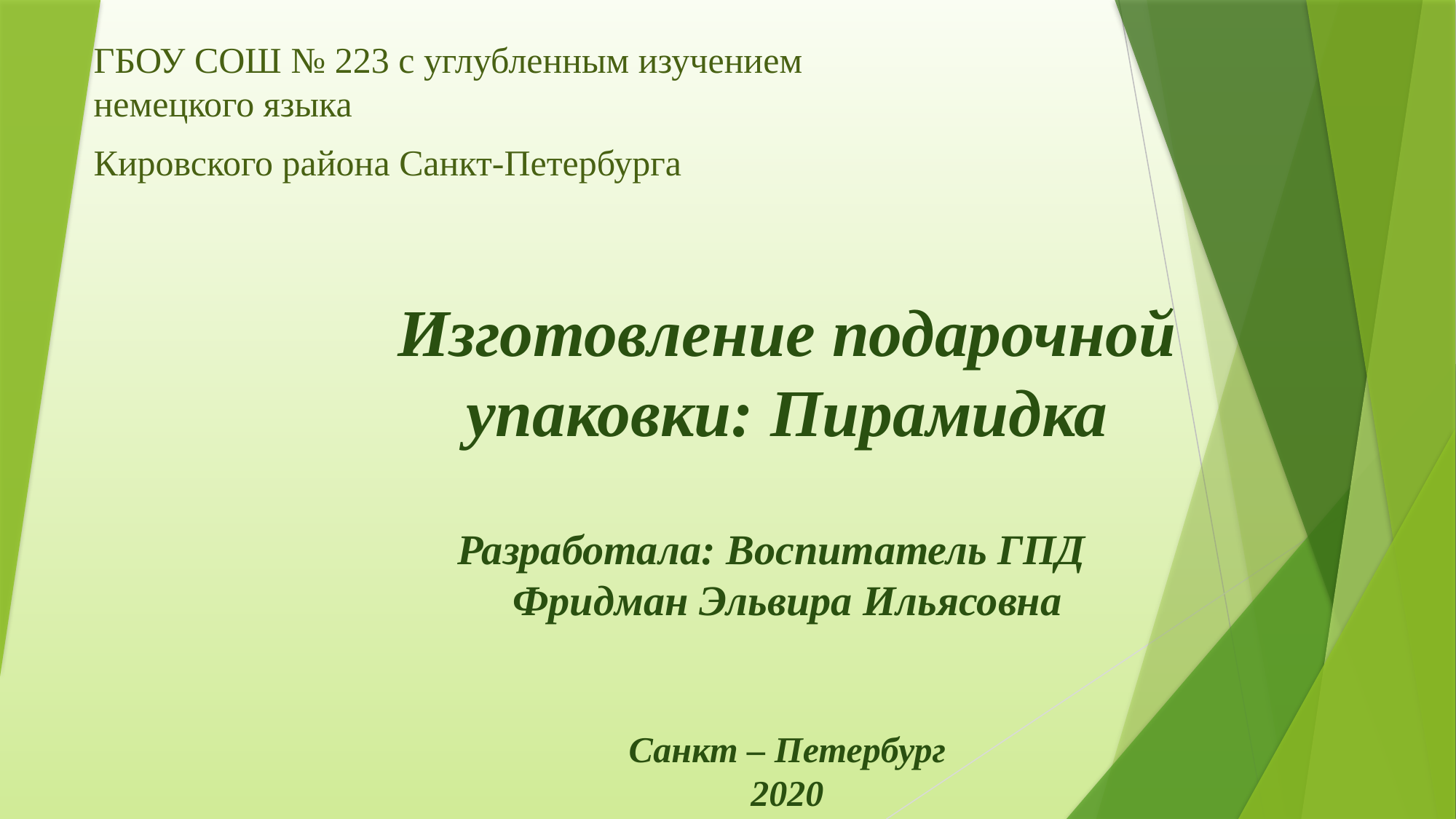

ГБОУ СОШ № 223 с углубленным изучением немецкого языка
Кировского района Санкт-Петербурга

# Изготовление подарочной упаковки: Пирамидка Разработала: Воспитатель ГПД Фридман Эльвира Ильясовна Санкт – Петербург 2020